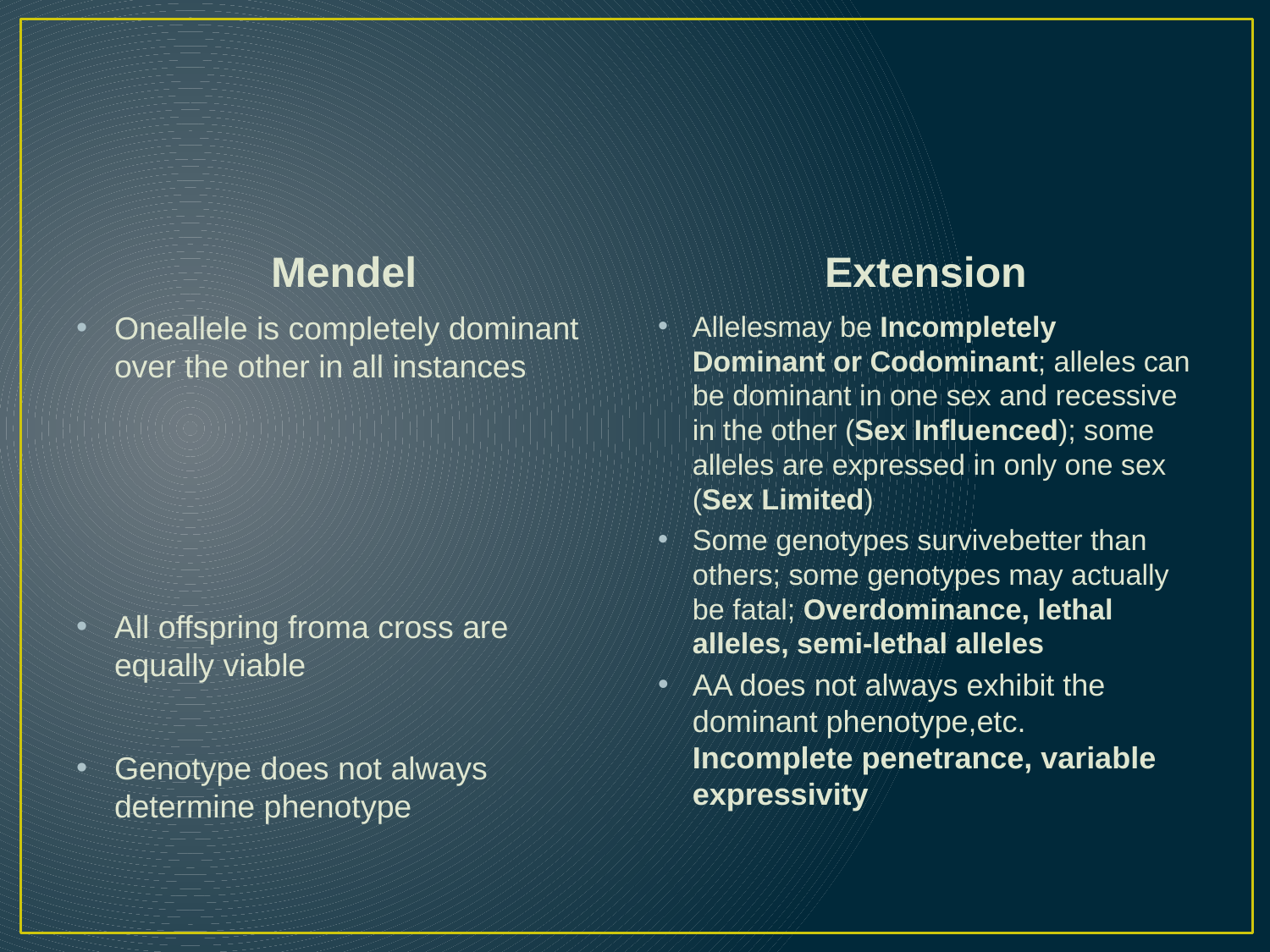

#
Mendel
Extension
Oneallele is completely dominant over the other in all instances

All offspring froma cross are equally viable

Genotype does not always determine phenotype

Allelesmay be Incompletely Dominant or Codominant; alleles can be dominant in one sex and recessive in the other (Sex Influenced); some alleles are expressed in only one sex (Sex Limited)
Some genotypes survivebetter than others; some genotypes may actually be fatal; Overdominance, lethal alleles, semi-lethal alleles
AA does not always exhibit the dominant phenotype,etc. Incomplete penetrance, variable expressivity